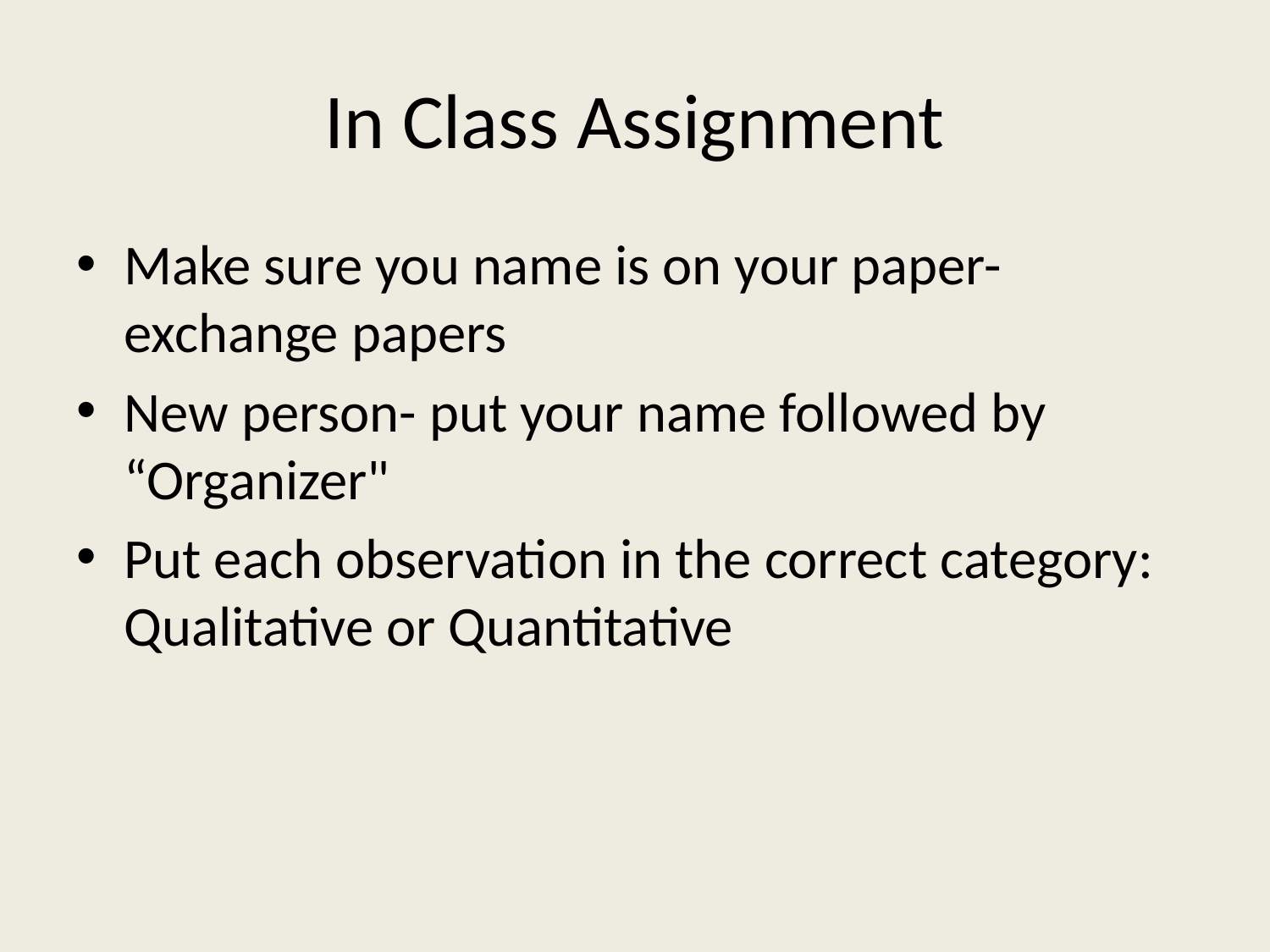

# In Class Assignment
Make sure you name is on your paper- exchange papers
New person- put your name followed by “Organizer"
Put each observation in the correct category: Qualitative or Quantitative